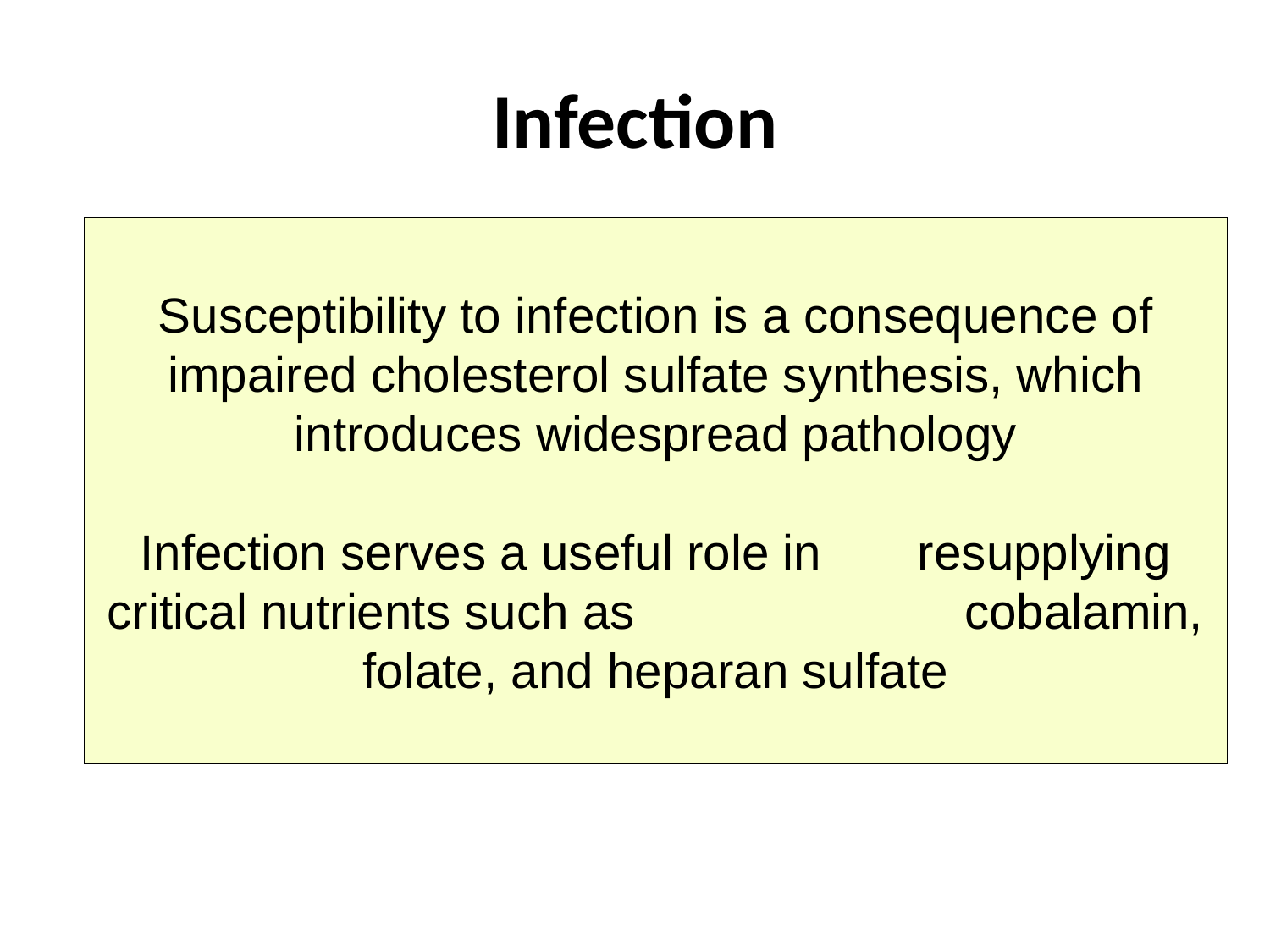

# Infection

Susceptibility to infection is a consequence of impaired cholesterol sulfate synthesis, which introduces widespread pathology

Infection serves a useful role in       resupplying critical nutrients such as                        cobalamin, folate, and heparan sulfate